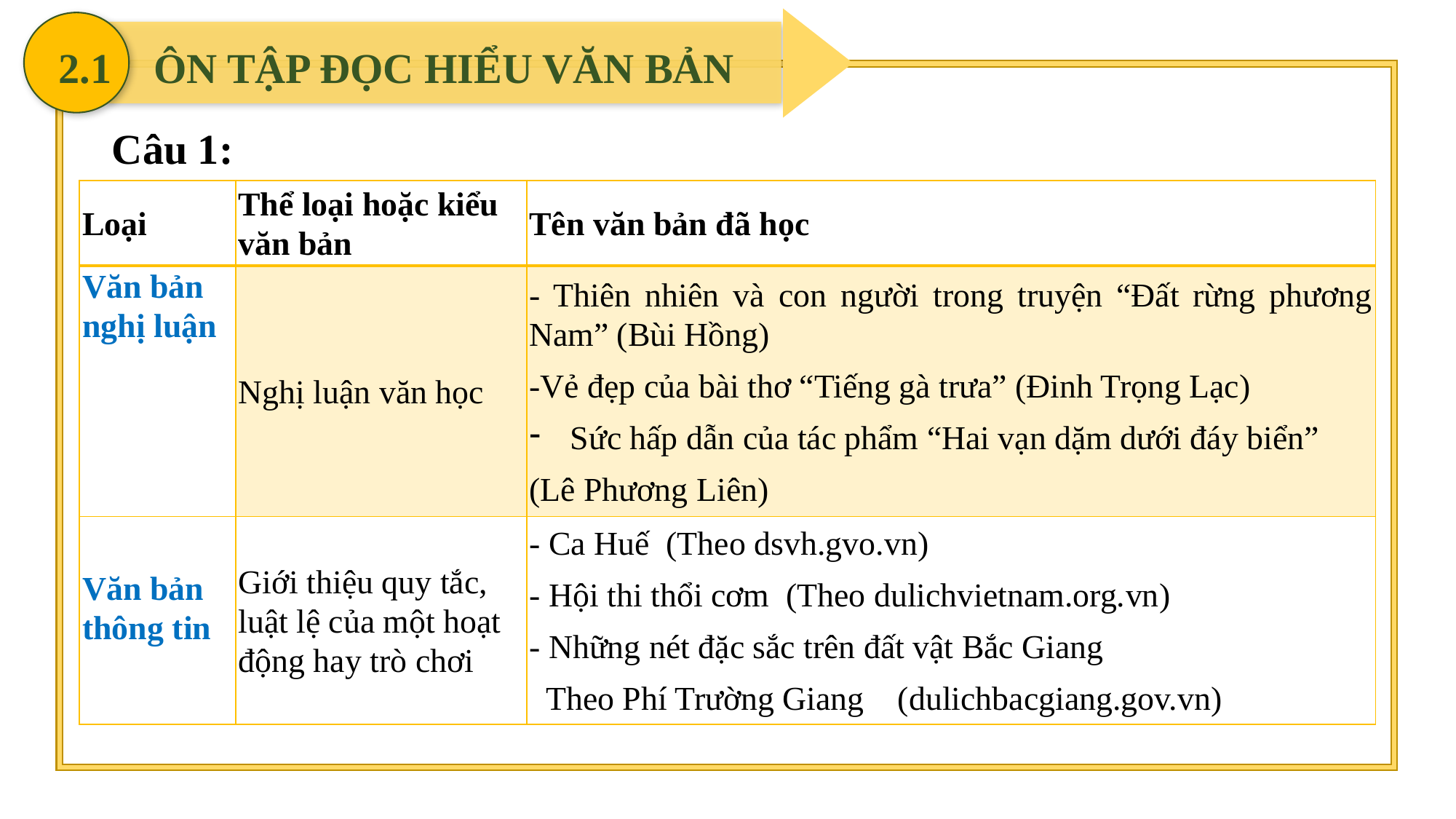

2.1    ÔN TẬP ĐỌC HIỂU VĂN BẢN

Câu 1:
| Loại | Thể loại hoặc kiểu văn bản | Tên văn bản đã học |
| --- | --- | --- |
| Văn bản nghị luận | Nghị luận văn học | - Thiên nhiên và con người trong truyện “Đất rừng phương Nam” (Bùi Hồng) -Vẻ đẹp của bài thơ “Tiếng gà trưa” (Đinh Trọng Lạc) Sức hấp dẫn của tác phẩm “Hai vạn dặm dưới đáy biển” (Lê Phương Liên) |
| Văn bản thông tin | Giới thiệu quy tắc, luật lệ của một hoạt động hay trò chơi | - Ca Huế (Theo dsvh.gvo.vn) - Hội thi thổi cơm (Theo dulichvietnam.org.vn) - Những nét đặc sắc trên đất vật Bắc Giang Theo Phí Trường Giang (dulichbacgiang.gov.vn) |